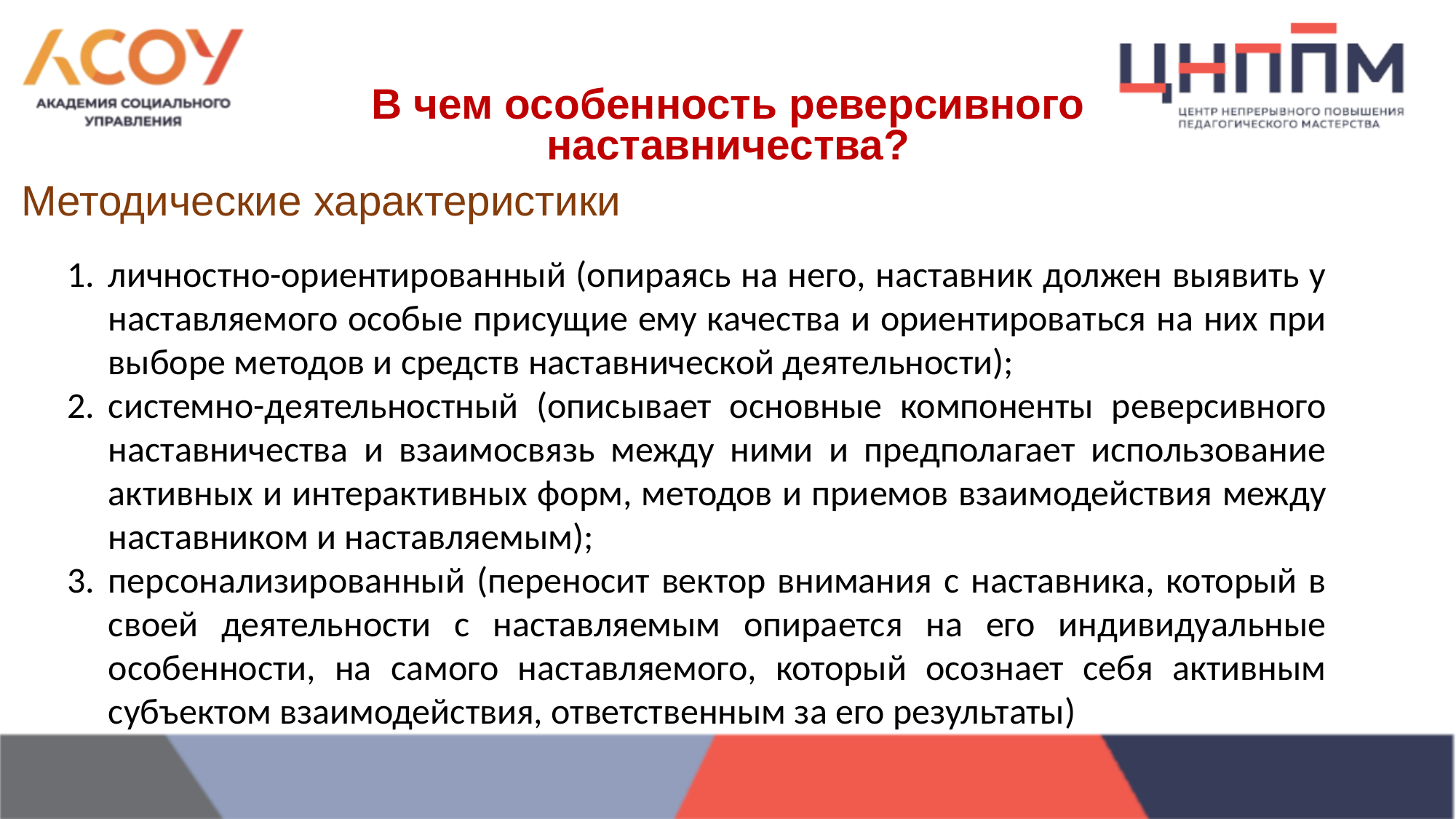

В чем особенность реверсивного наставничества?
Методические характеристики
личностно-ориентированный (опираясь на него, наставник должен выявить у наставляемого особые присущие ему качества и ориентироваться на них при выборе методов и средств наставнической деятельности);
системно-деятельностный (описывает основные компоненты реверсивного наставничества и взаимосвязь между ними и предполагает использование активных и интерактивных форм, методов и приемов взаимодействия между наставником и наставляемым);
персонализированный (переносит вектор внимания с наставника, который в своей деятельности с наставляемым опирается на его индивидуальные особенности, на самого наставляемого, который осознает себя активным субъектом взаимодействия, ответственным за его результаты)